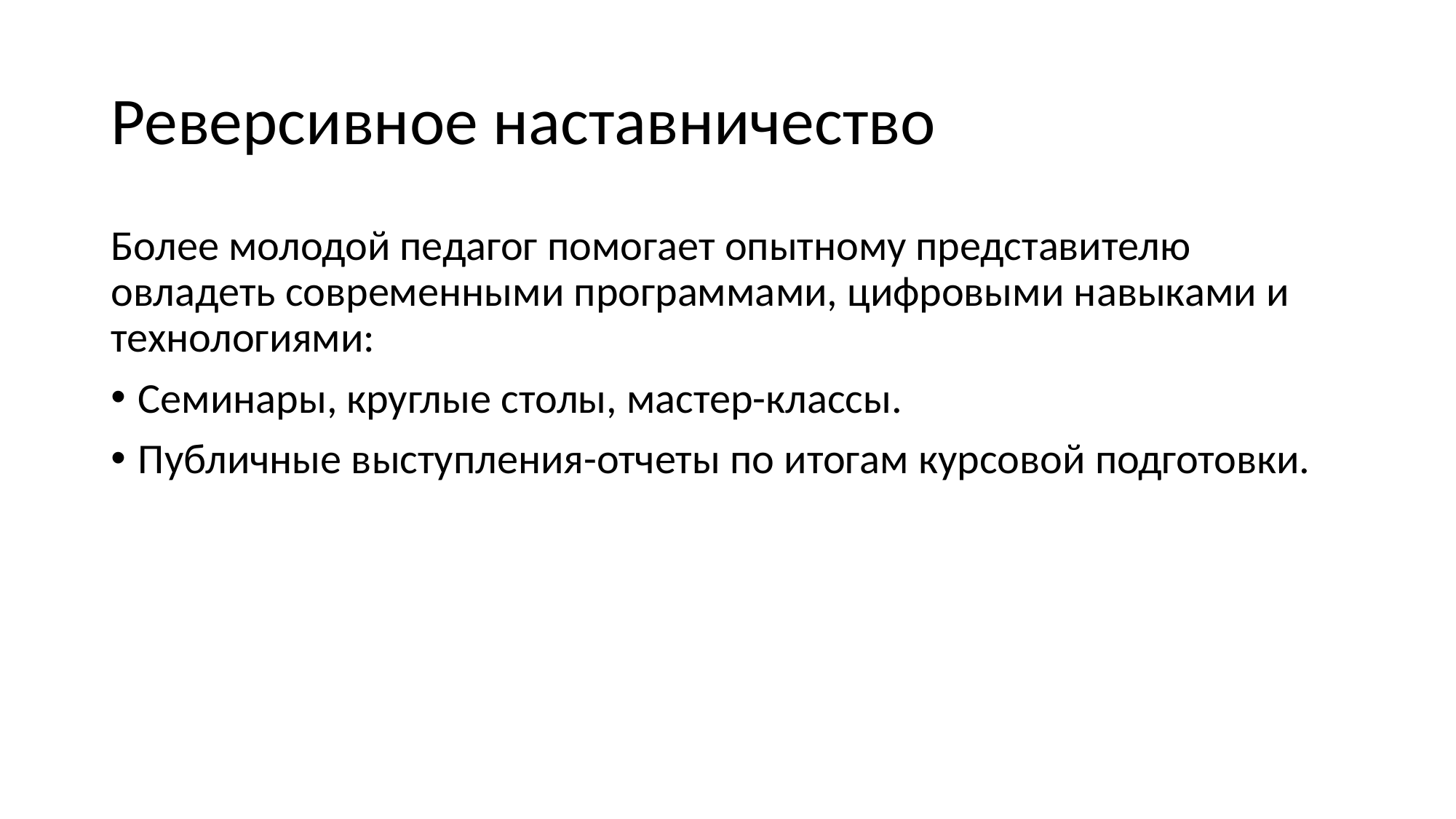

# Реверсивное наставничество
Более молодой педагог помогает опытному представителю овладеть современными программами, цифровыми навыками и технологиями:
Семинары, круглые столы, мастер-классы.
Публичные выступления-отчеты по итогам курсовой подготовки.